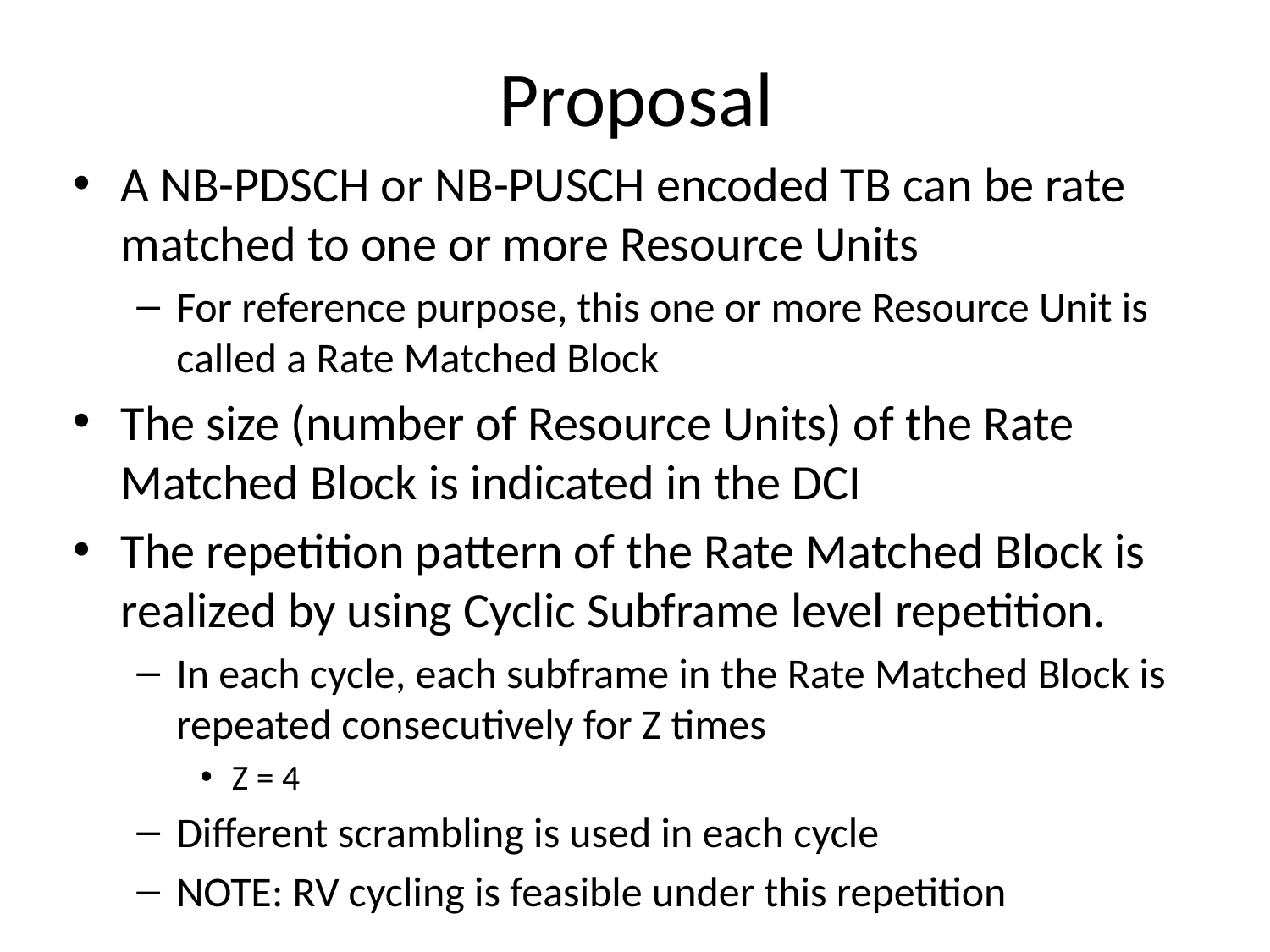

# Proposal
A NB-PDSCH or NB-PUSCH encoded TB can be rate matched to one or more Resource Units
For reference purpose, this one or more Resource Unit is called a Rate Matched Block
The size (number of Resource Units) of the Rate Matched Block is indicated in the DCI
The repetition pattern of the Rate Matched Block is realized by using Cyclic Subframe level repetition.
In each cycle, each subframe in the Rate Matched Block is repeated consecutively for Z times
Z = 4
Different scrambling is used in each cycle
NOTE: RV cycling is feasible under this repetition